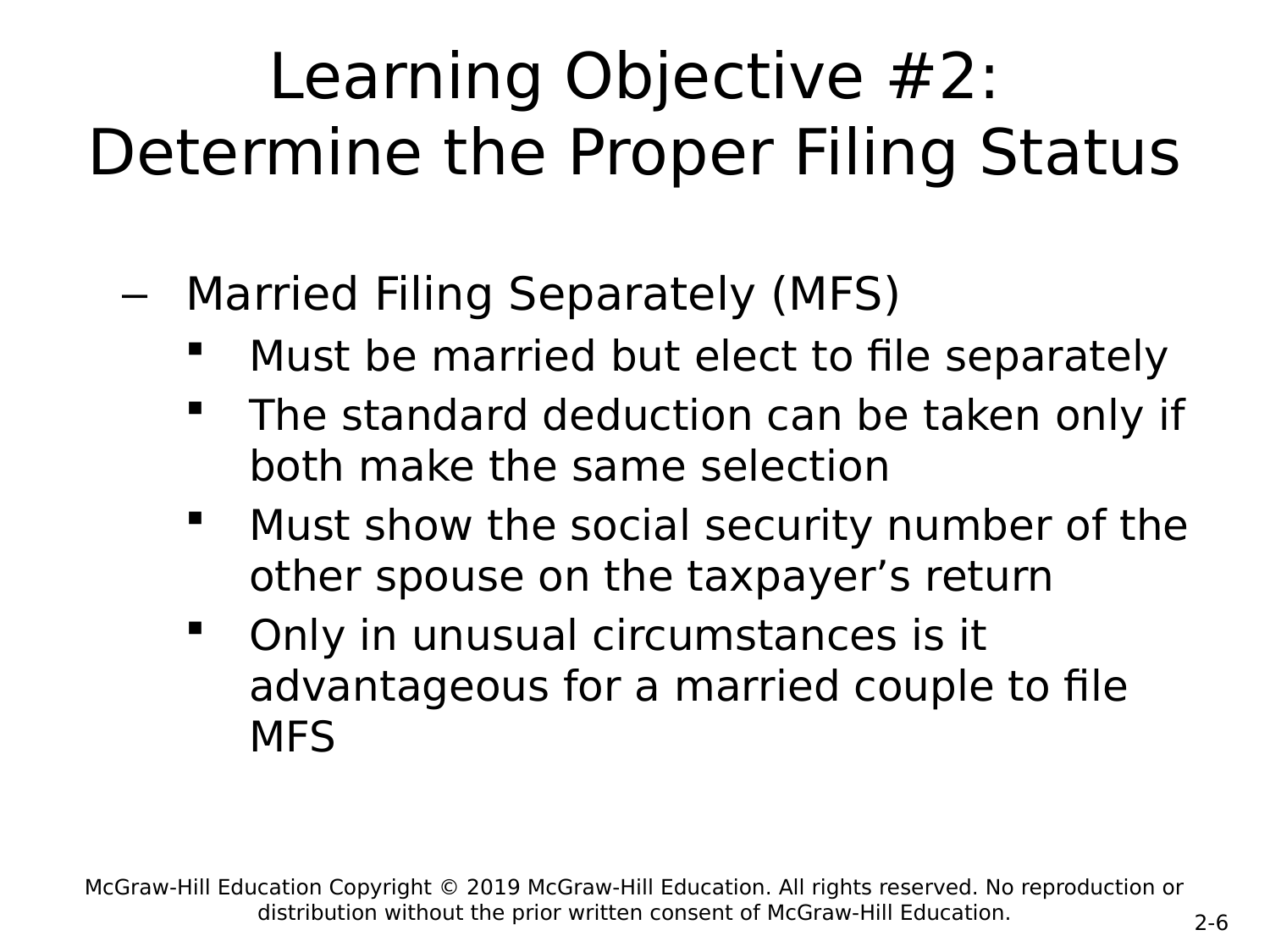

# Learning Objective #2: Determine the Proper Filing Status
Married Filing Separately (MFS)
Must be married but elect to file separately
The standard deduction can be taken only if both make the same selection
Must show the social security number of the other spouse on the taxpayer’s return
Only in unusual circumstances is it advantageous for a married couple to file MFS
McGraw-Hill Education Copyright © 2019 McGraw-Hill Education. All rights reserved. No reproduction or distribution without the prior written consent of McGraw-Hill Education.
2-6